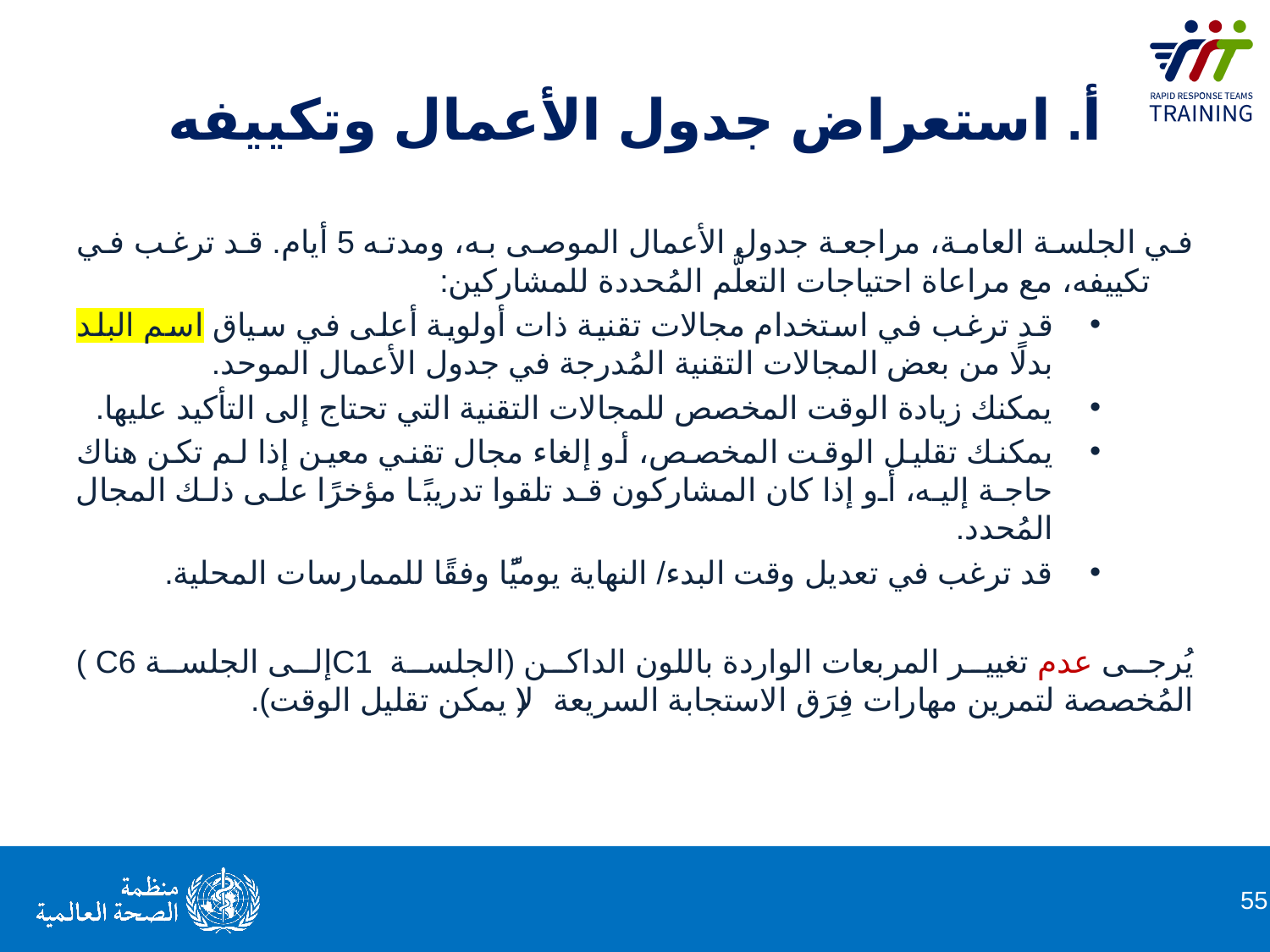

# أ. استعراض جدول الأعمال وتكييفه
في الجلسة العامة، مراجعة جدول الأعمال الموصى به، ومدته 5 أيام. قد ترغب في تكييفه، مع مراعاة احتياجات التعلُّم المُحددة للمشاركين:
قد ترغب في استخدام مجالات تقنية ذات أولوية أعلى في سياق اسم البلد بدلًا من بعض المجالات التقنية المُدرجة في جدول الأعمال الموحد.
يمكنك زيادة الوقت المخصص للمجالات التقنية التي تحتاج إلى التأكيد عليها.
يمكنك تقليل الوقت المخصص، أو إلغاء مجال تقني معين إذا لم تكن هناك حاجة إليه، أو إذا كان المشاركون قد تلقوا تدريبًا مؤخرًا على ذلك المجال المُحدد.
قد ترغب في تعديل وقت البدء/ النهاية يوميًّا وفقًا للممارسات المحلية.

يُرجى عدم تغيير المربعات الواردة باللون الداكن (الجلسة  C1إلى الجلسة C6 ) المُخصصة لتمرين مهارات فِرَق الاستجابة السريعة (لا يمكن تقليل الوقت).